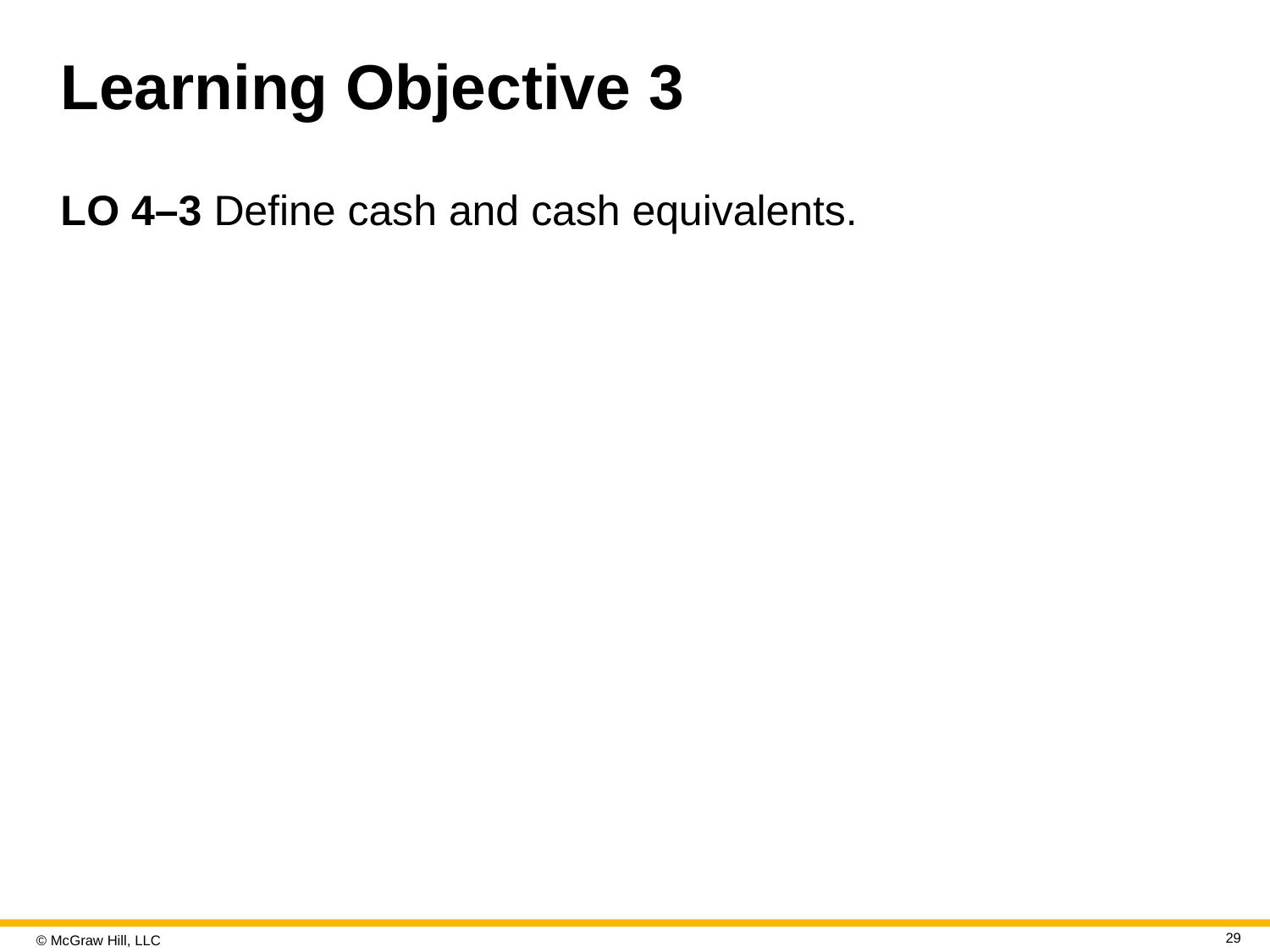

# Learning Objective 3
L O 4–3 Define cash and cash equivalents.
29